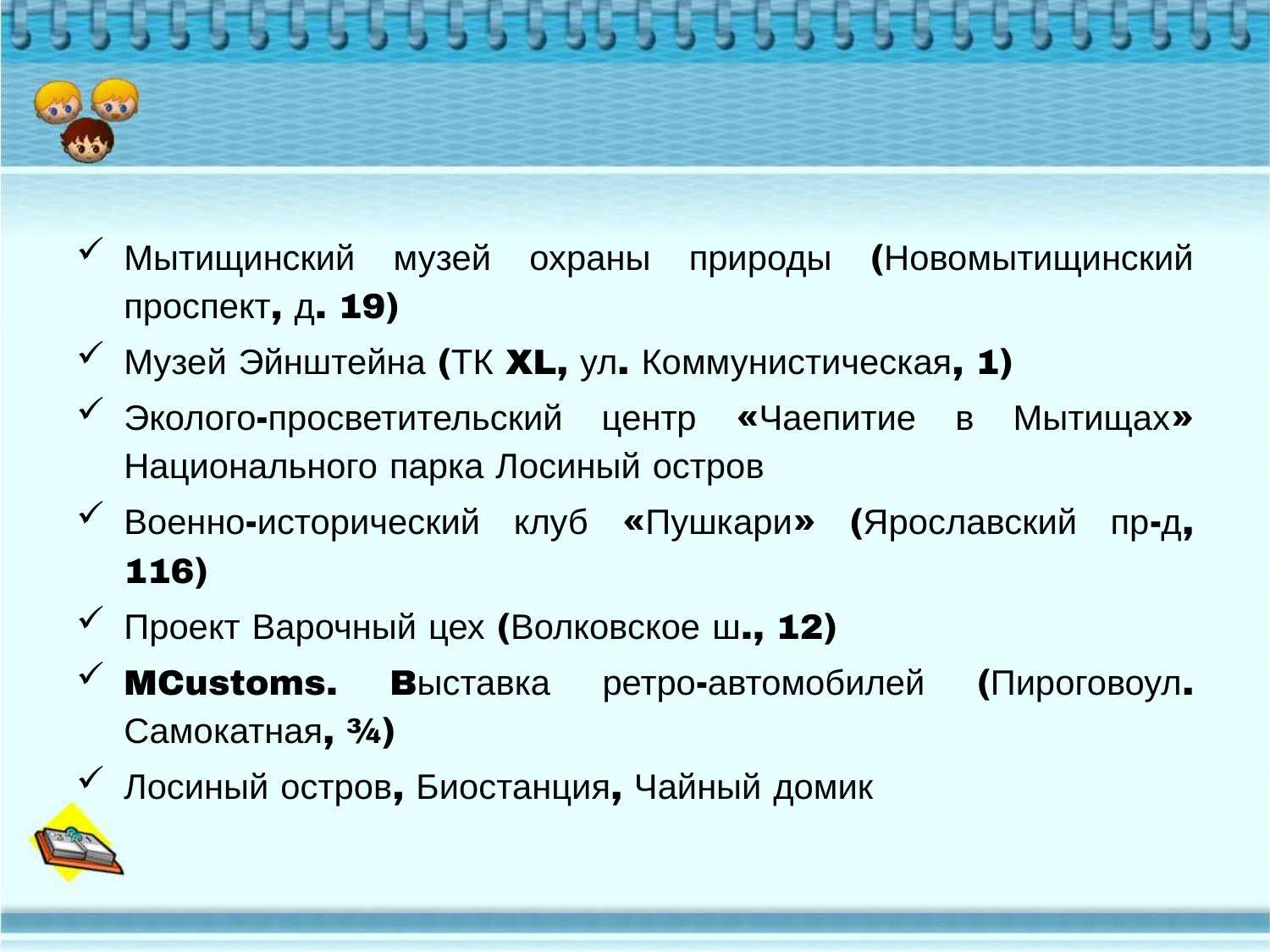

#
Мытищинский музей охраны природы (Новомытищинский проспект, д. 19)
Музей Эйнштейна (ТК XL, ул. Коммунистическая, 1)
Эколого-просветительский центр «Чаепитие в Мытищах» Национального парка Лосиный остров
Военно-исторический клуб «Пушкари» (Ярославский пр-д, 116)
Проект Варочный цех (Волковское ш., 12)
MCustoms. Bыставка ретро-автомобилей (Пироговоул. Самокатная, ¾)
Лосиный остров, Биостанция, Чайный домик